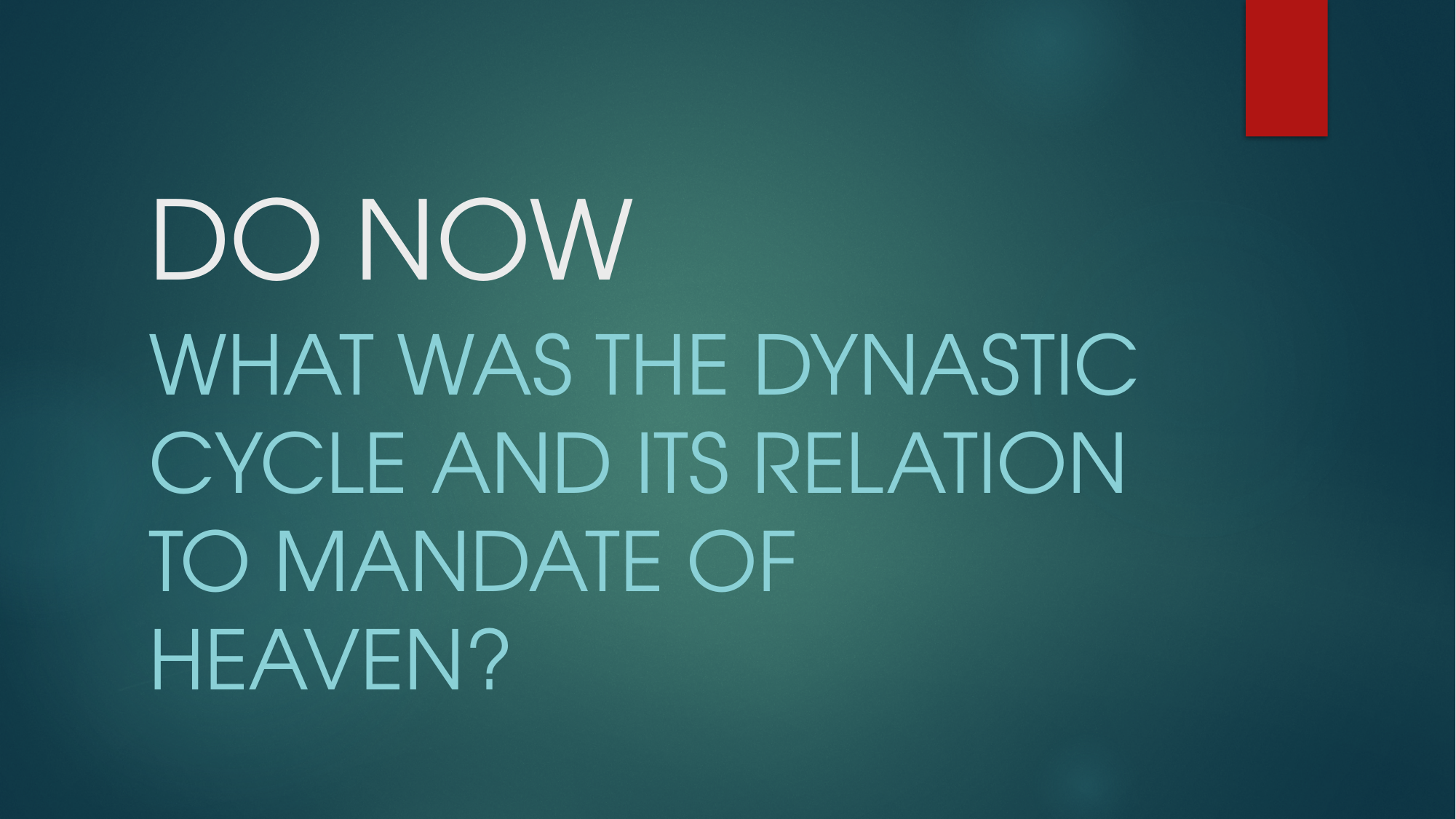

# DO NOW
WHAT WAS THE DYNASTIC CYCLE AND ITS RELATION TO MANDATE OF HEAVEN?